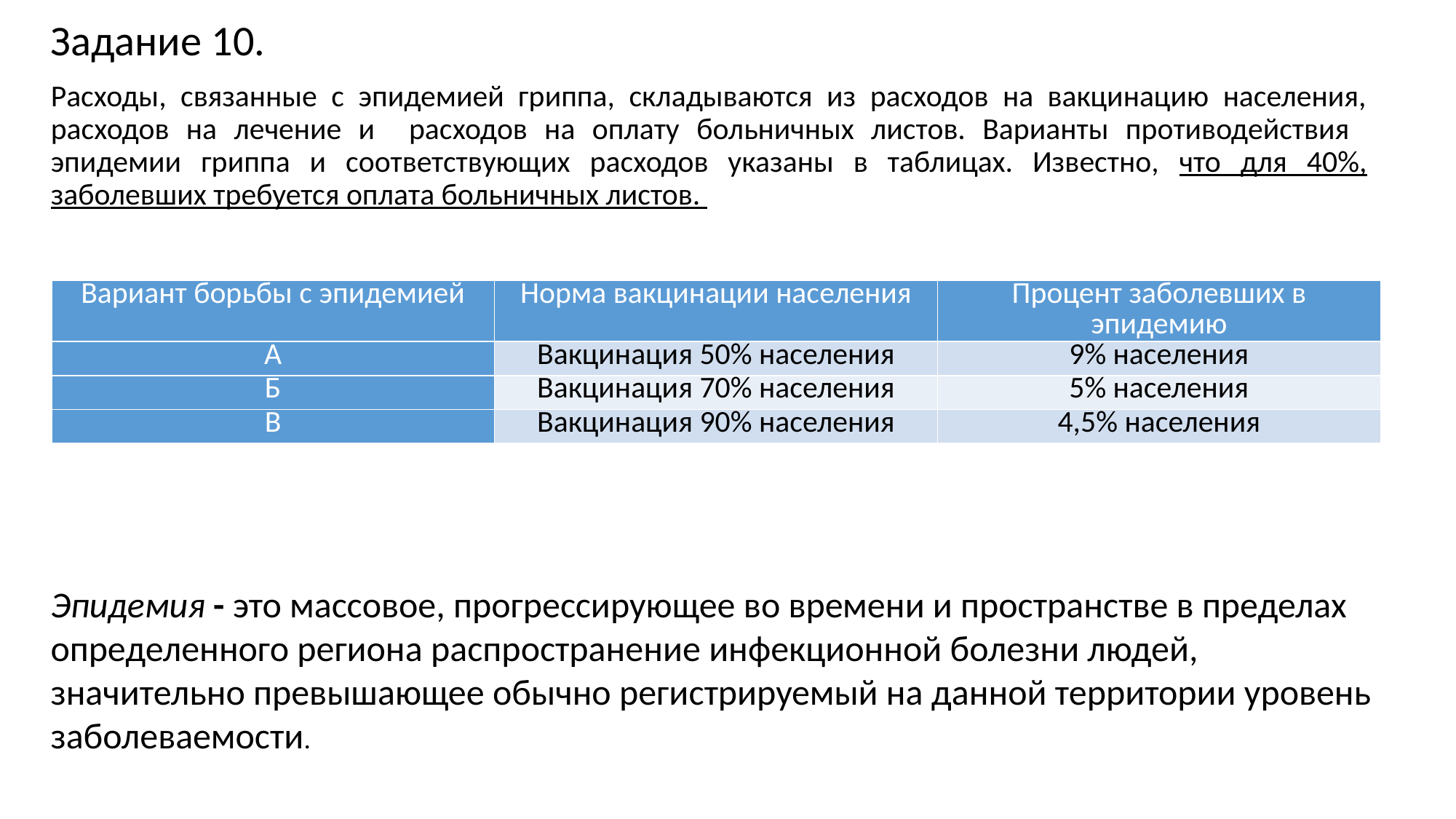

Задание 10.
Расходы, связанные с эпидемией гриппа, складываются из расходов на вакцинацию населения, расходов на лечение и  расходов на оплату больничных листов. Варианты противодействия  эпидемии гриппа и соответствующих расходов указаны в таблицах. Известно, что для 40%, заболевших требуется оплата больничных листов.

| Вариант борьбы с эпидемией | Норма вакцинации населения | Процент заболевших в эпидемию |
| --- | --- | --- |
| А | Вакцинация 50% населения | 9% населения |
| Б | Вакцинация 70% населения | 5% населения |
| В | Вакцинация 90% населения | 4,5% населения |
Эпидемия - это массовое, прогрессирующее во времени и пространстве в пределах определенного региона распространение инфекционной болезни людей, значительно превышающее обычно регистрируемый на данной территории уровень заболеваемости.